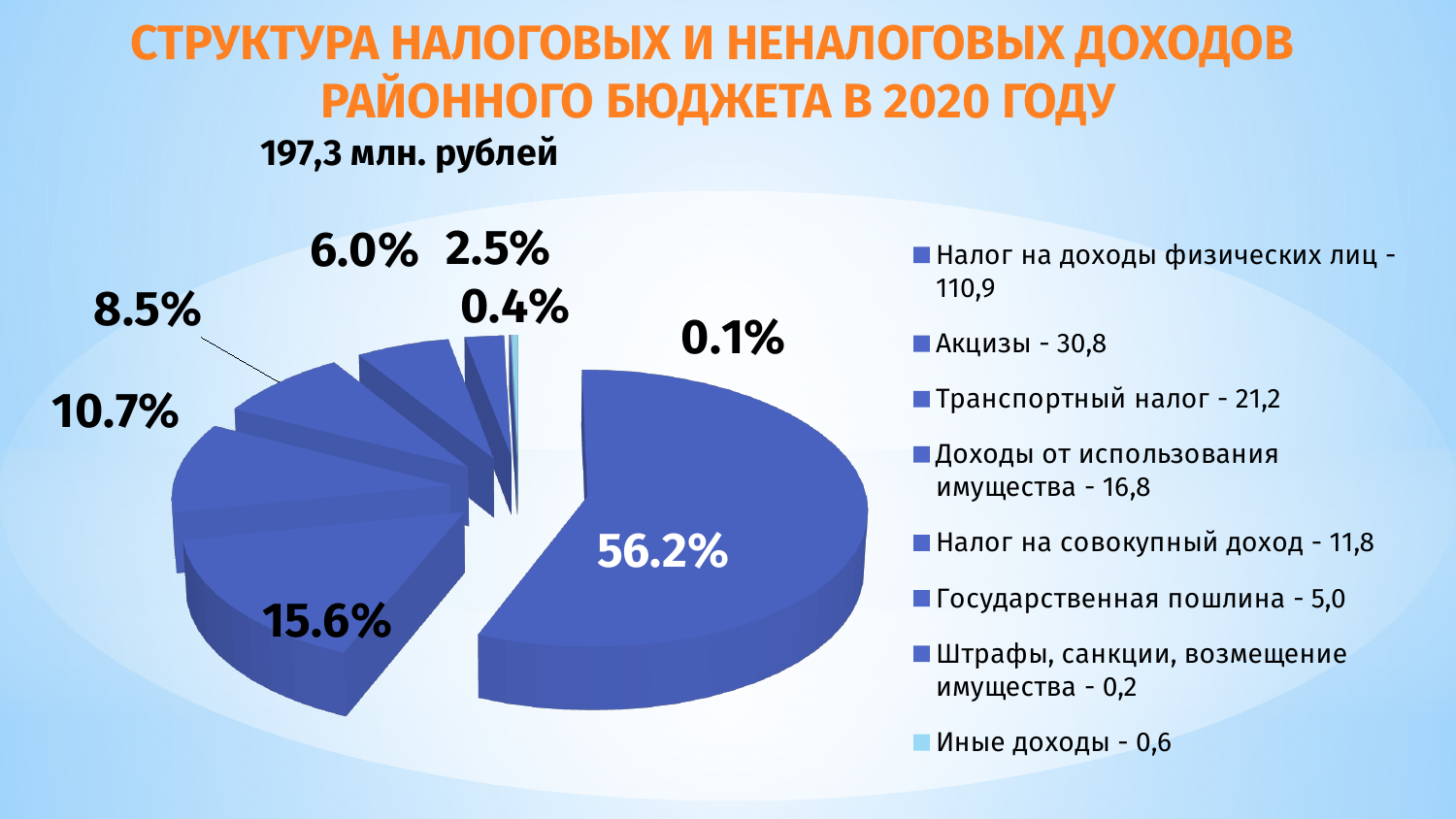

СТРУКТУРА НАЛОГОВЫХ И НЕНАЛОГОВЫХ ДОХОДОВ
РАЙОННОГО БЮДЖЕТА В 2020 ГОДУ
197,3 млн. рублей

[unsupported chart]